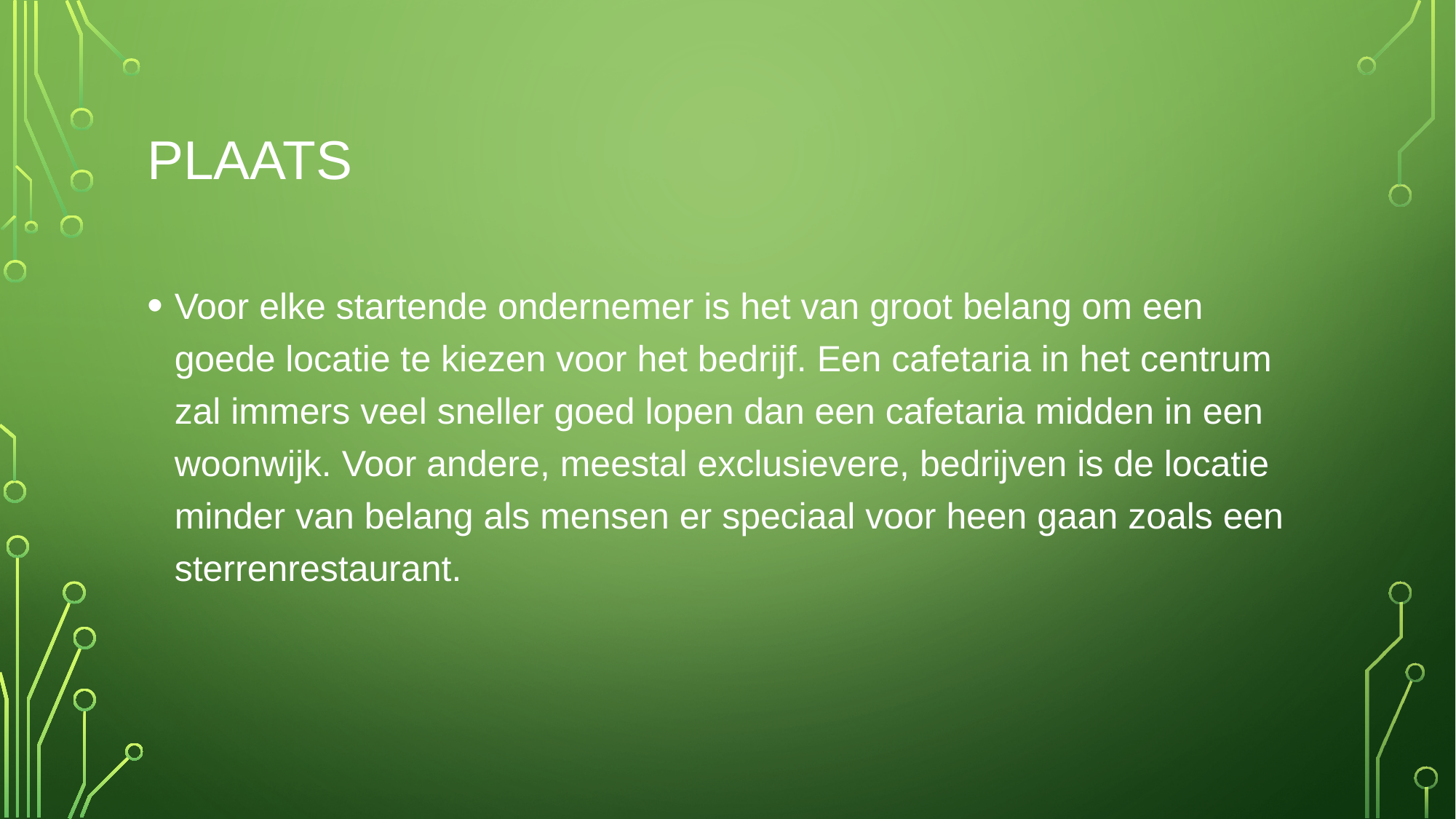

# Plaats
Voor elke startende ondernemer is het van groot belang om een goede locatie te kiezen voor het bedrijf. Een cafetaria in het centrum zal immers veel sneller goed lopen dan een cafetaria midden in een woonwijk. Voor andere, meestal exclusievere, bedrijven is de locatie minder van belang als mensen er speciaal voor heen gaan zoals een sterrenrestaurant.